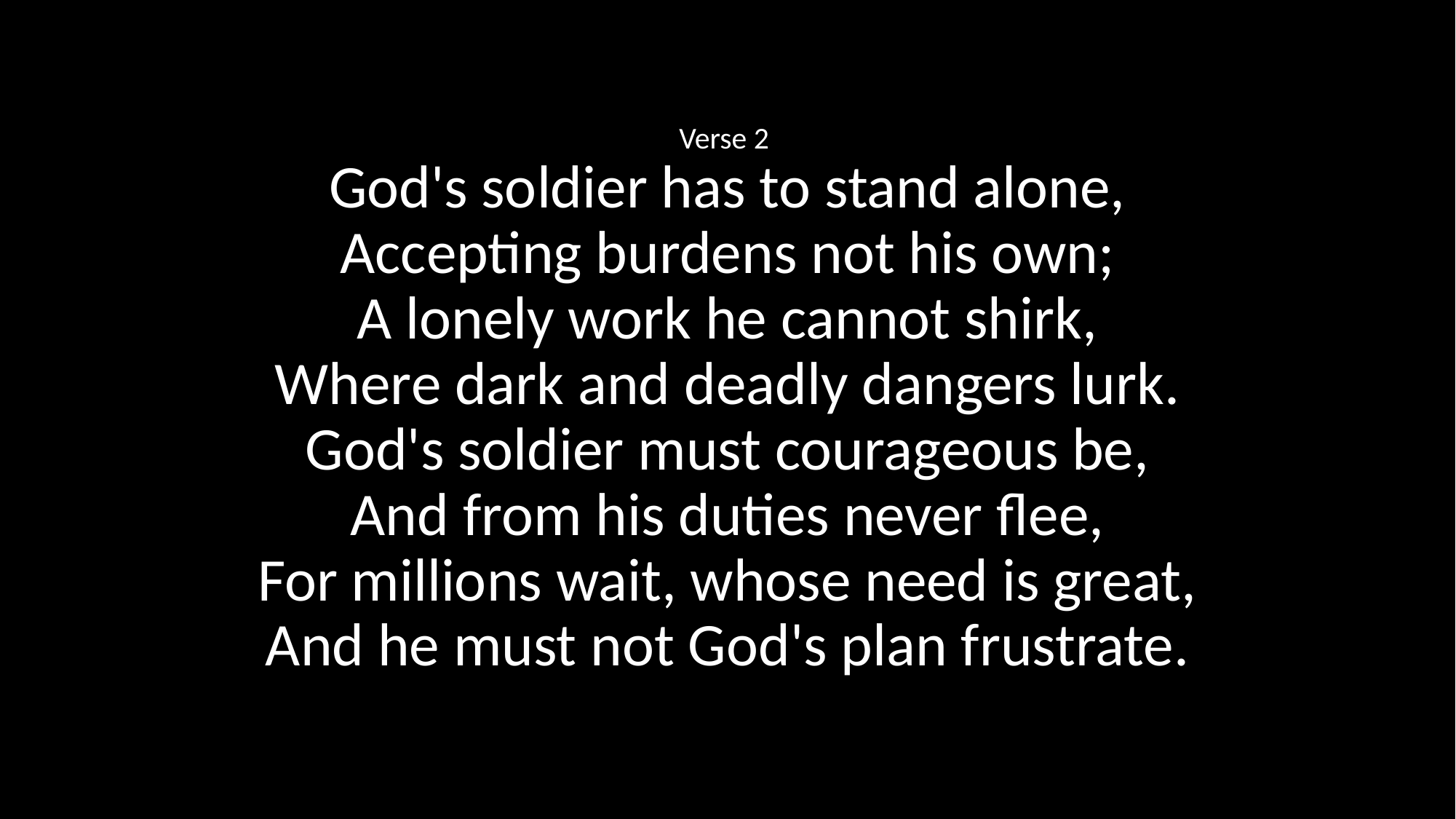

Verse 2
God's soldier has to stand alone,
Accepting burdens not his own;
A lonely work he cannot shirk,
Where dark and deadly dangers lurk.
God's soldier must courageous be,
And from his duties never flee,
For millions wait, whose need is great,
And he must not God's plan frustrate.